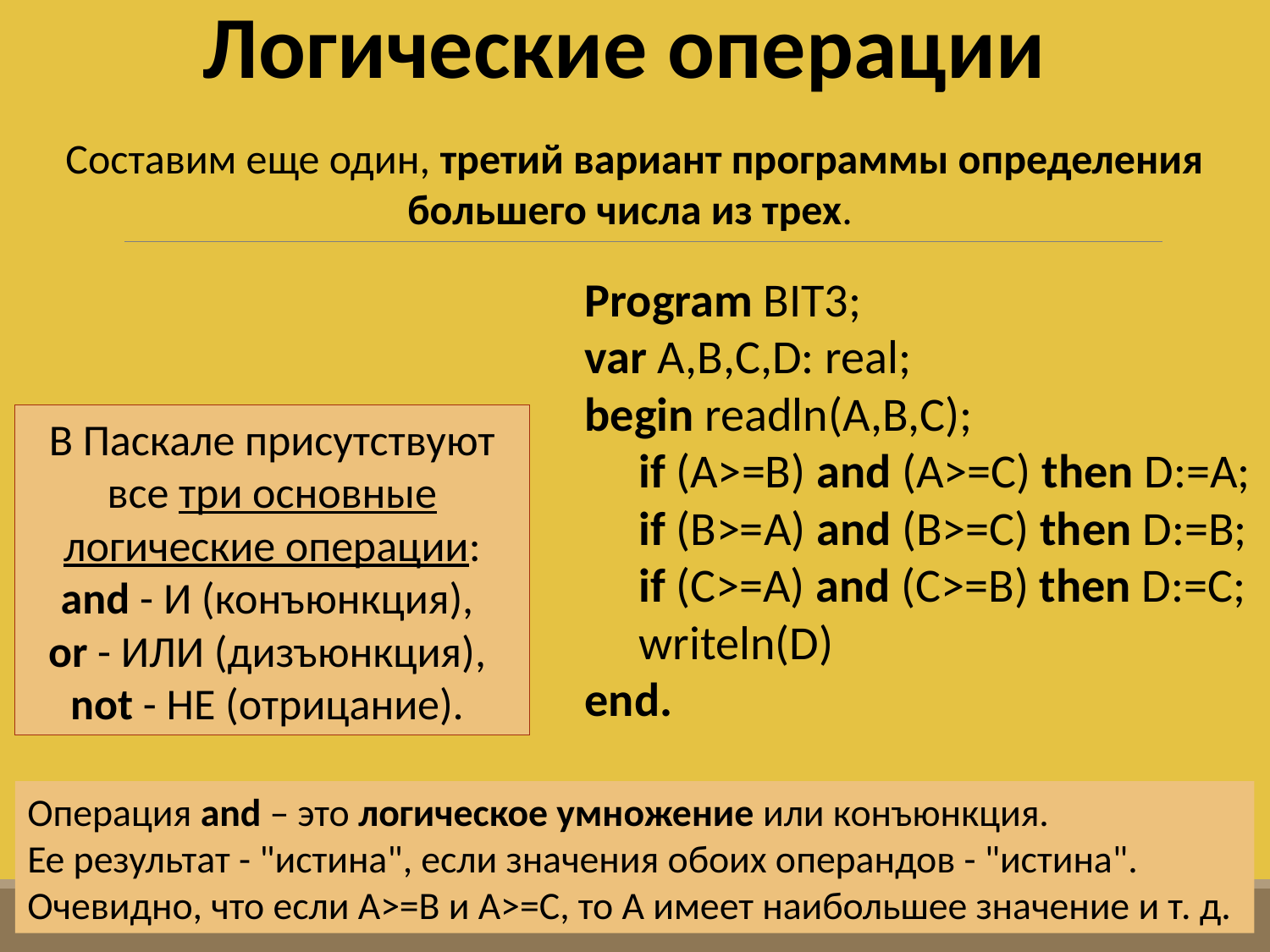

Логические операции
Составим еще один, третий вариант программы определения большего числа из трех.
Program BIT3;
var А,В,С,D: real;
begin readln(А,В,С);
     if (A>=B) and (A>=C) then D:=A;
     if (B>=A) and (B>=C) then D:=B;
     if (C>=A) and (C>=B) then D:=C;
     writeln(D)
end.
В Паскале присутствуют все три основные логические операции:
and - И (конъюнкция),
or - ИЛИ (дизъюнкция),
not - НЕ (отрицание).
Операция and – это логическое умножение или конъюнкция.
Ее результат - "истина", если значения обоих операндов - "истина".
Очевидно, что если А>=В и А>=С, то А имеет наибольшее значение и т. д.